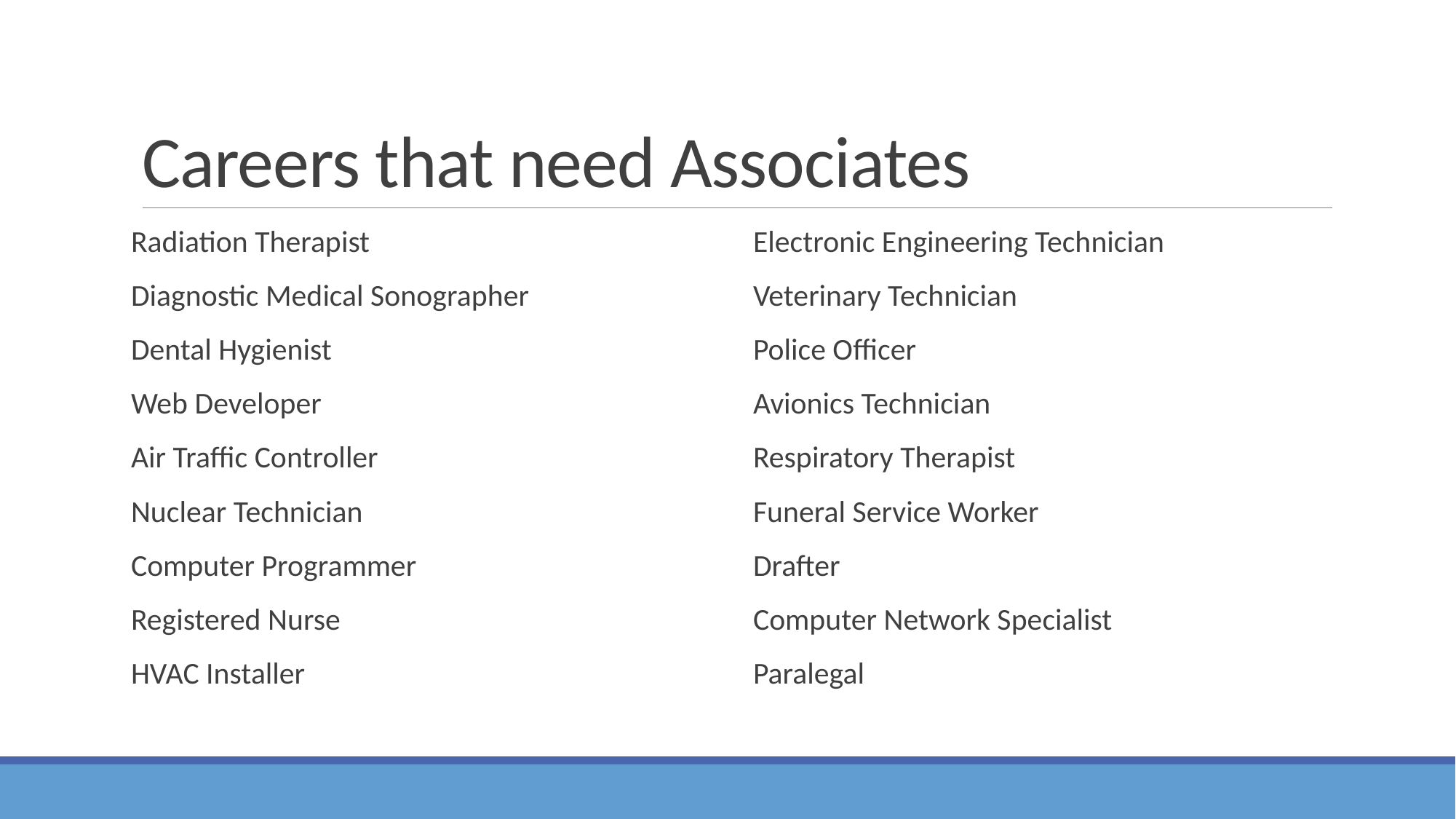

# Careers that need Associates
Radiation Therapist
Diagnostic Medical Sonographer
Dental Hygienist
Web Developer
Air Traffic Controller
Nuclear Technician
Computer Programmer
Registered Nurse
HVAC Installer

Electronic Engineering Technician
Veterinary Technician
Police Officer
Avionics Technician
Respiratory Therapist
Funeral Service Worker
Drafter
Computer Network Specialist
Paralegal